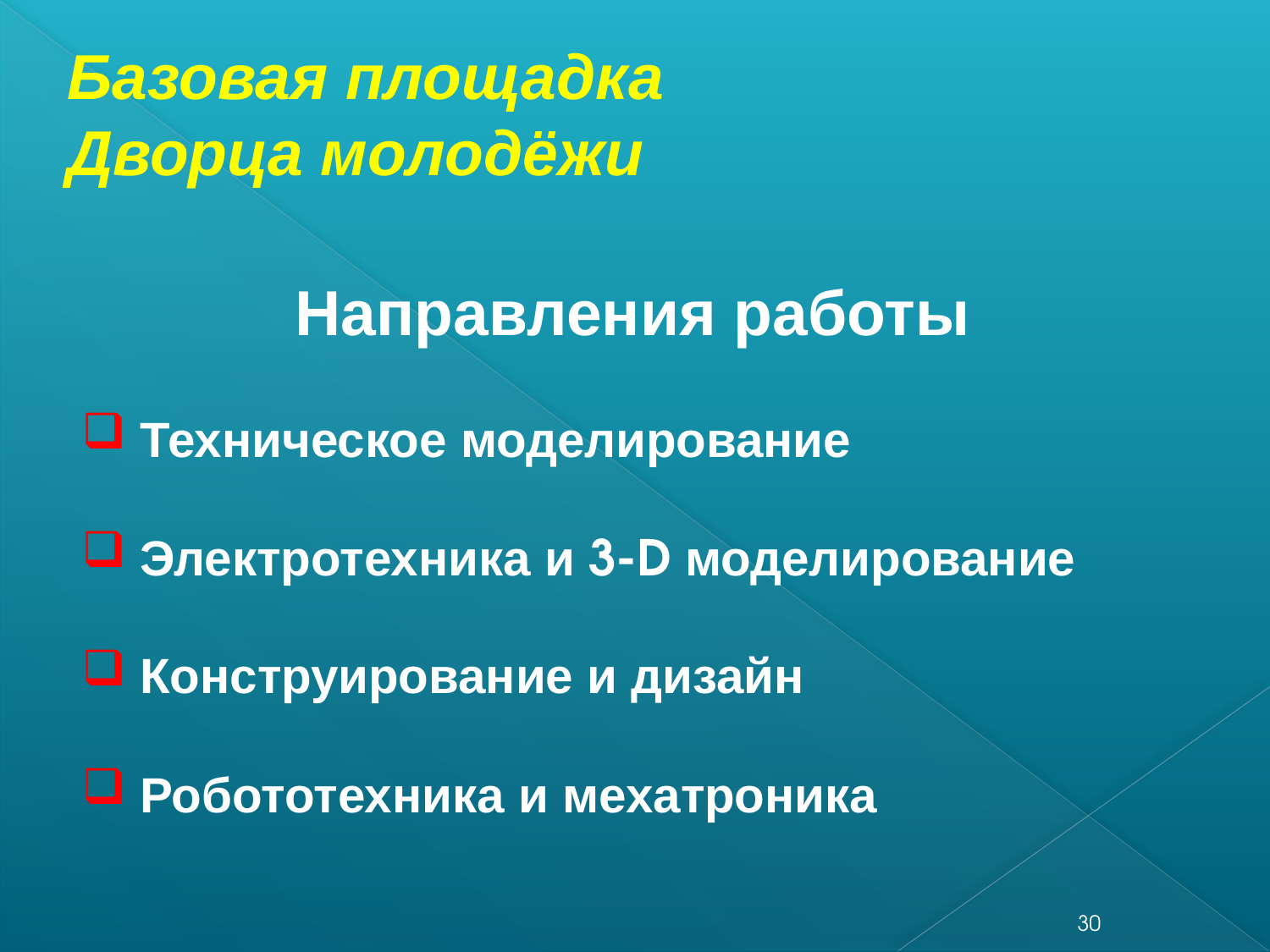

Базовая площадка
Дворца молодёжи
Направления работы
 Техническое моделирование
 Электротехника и 3-D моделирование
 Конструирование и дизайн
 Робототехника и мехатроника
30